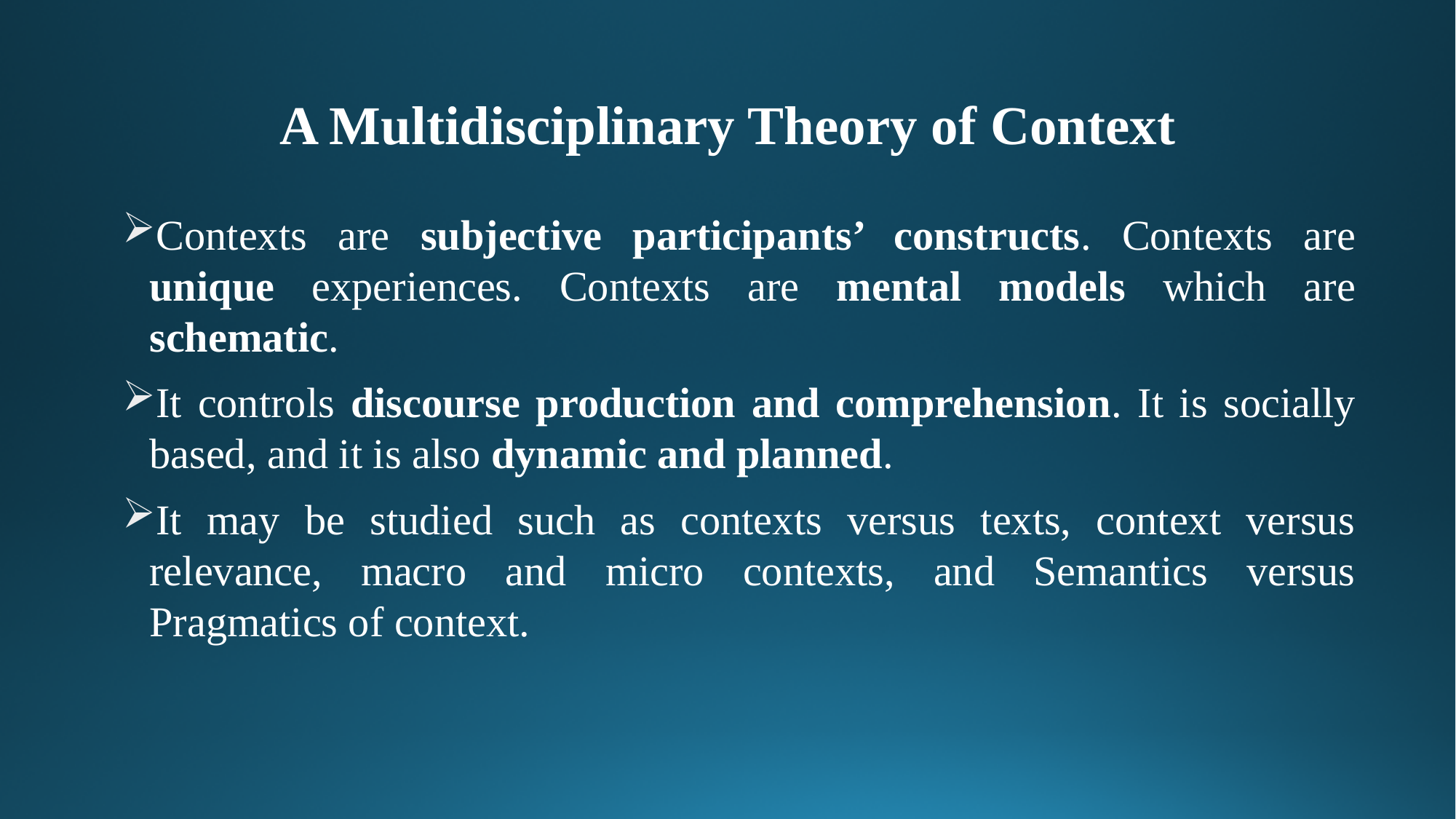

# A Multidisciplinary Theory of Context
Contexts are subjective participants’ constructs. Contexts are unique experiences. Contexts are mental models which are schematic.
It controls discourse production and comprehension. It is socially based, and it is also dynamic and planned.
It may be studied such as contexts versus texts, context versus relevance, macro and micro contexts, and Semantics versus Pragmatics of context.